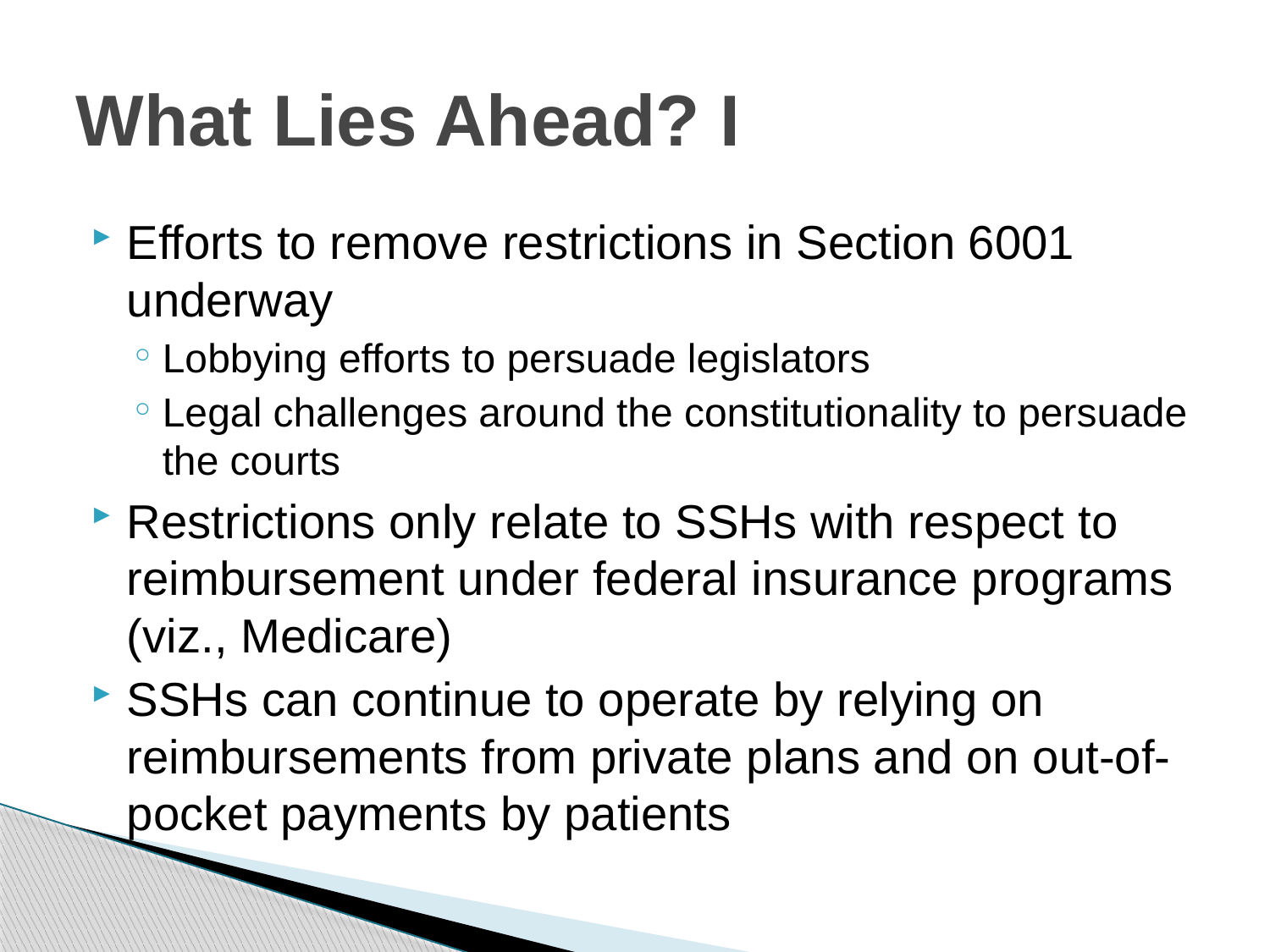

# What Lies Ahead? I
Efforts to remove restrictions in Section 6001 underway
Lobbying efforts to persuade legislators
Legal challenges around the constitutionality to persuade the courts
Restrictions only relate to SSHs with respect to reimbursement under federal insurance programs (viz., Medicare)
SSHs can continue to operate by relying on reimbursements from private plans and on out-of-pocket payments by patients